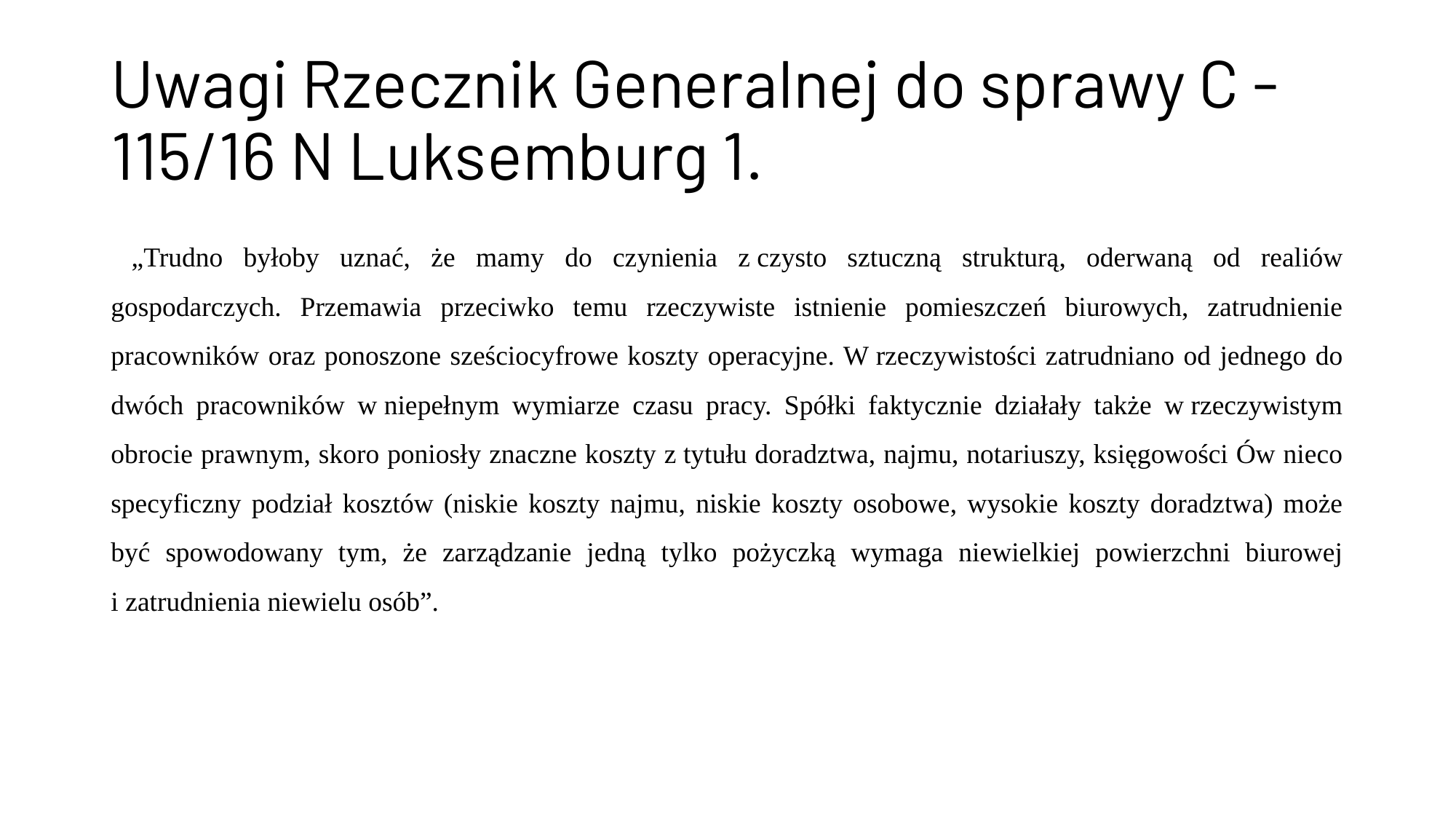

# Uwagi Rzecznik Generalnej do sprawy C - 115/16 N Luksemburg 1.
 „Trudno byłoby uznać, że mamy do czynienia z czysto sztuczną strukturą, oderwaną od realiów gospodarczych. Przemawia przeciwko temu rzeczywiste istnienie pomieszczeń biurowych, zatrudnienie pracowników oraz ponoszone sześciocyfrowe koszty operacyjne. W rzeczywistości zatrudniano od jednego do dwóch pracowników w niepełnym wymiarze czasu pracy. Spółki faktycznie działały także w rzeczywistym obrocie prawnym, skoro poniosły znaczne koszty z tytułu doradztwa, najmu, notariuszy, księgowości Ów nieco specyficzny podział kosztów (niskie koszty najmu, niskie koszty osobowe, wysokie koszty doradztwa) może być spowodowany tym, że zarządzanie jedną tylko pożyczką wymaga niewielkiej powierzchni biurowej i zatrudnienia niewielu osób”.